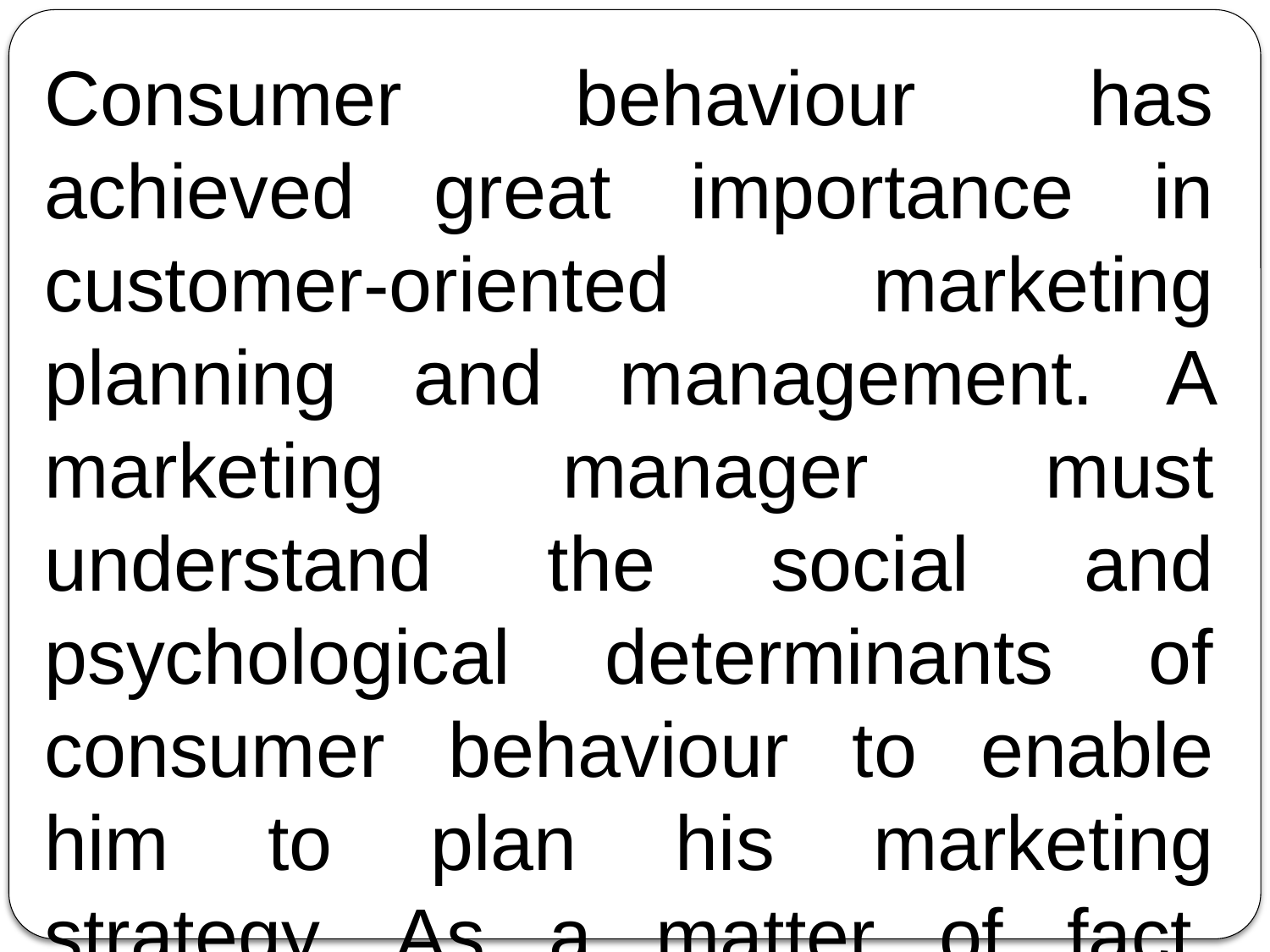

Consumer behaviour has achieved great importance in customer-oriented marketing planning and management. A marketing manager must understand the social and psychological determinants of consumer behaviour to enable him to plan his marketing strategy. As a matter of fact, consumer behaviour is dynamic.